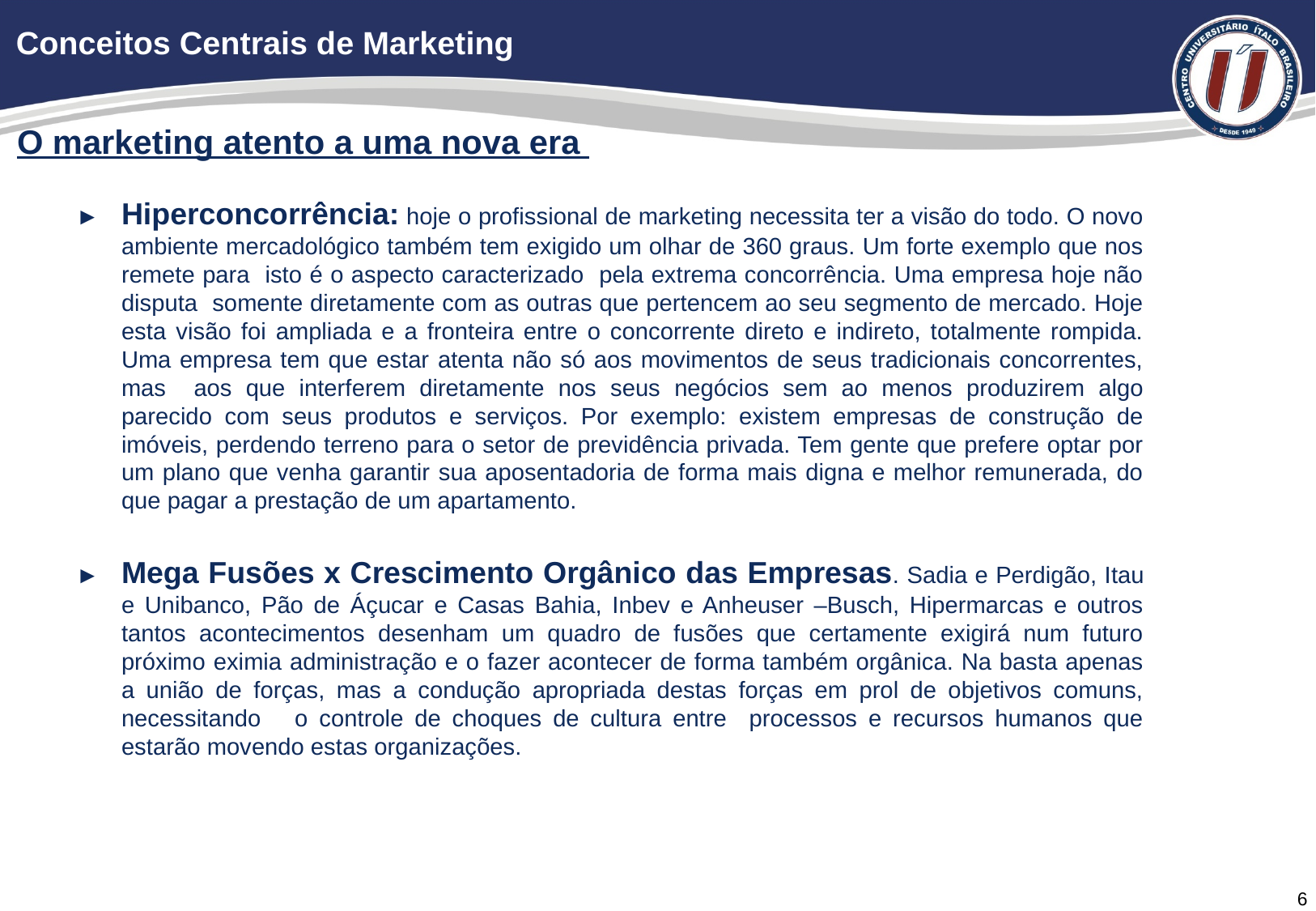

# Conceitos Centrais de Marketing
O marketing atento a uma nova era
►	Hiperconcorrência: hoje o profissional de marketing necessita ter a visão do todo. O novo ambiente mercadológico também tem exigido um olhar de 360 graus. Um forte exemplo que nos remete para  isto é o aspecto caracterizado  pela extrema concorrência. Uma empresa hoje não disputa  somente diretamente com as outras que pertencem ao seu segmento de mercado. Hoje esta visão foi ampliada e a fronteira entre o concorrente direto e indireto, totalmente rompida. Uma empresa tem que estar atenta não só aos movimentos de seus tradicionais concorrentes, mas  aos que interferem diretamente nos seus negócios sem ao menos produzirem algo parecido com seus produtos e serviços. Por exemplo: existem empresas de construção de imóveis, perdendo terreno para o setor de previdência privada. Tem gente que prefere optar por um plano que venha garantir sua aposentadoria de forma mais digna e melhor remunerada, do que pagar a prestação de um apartamento.

►	Mega Fusões x Crescimento Orgânico das Empresas. Sadia e Perdigão, Itau e Unibanco, Pão de Áçucar e Casas Bahia, Inbev e Anheuser –Busch, Hipermarcas e outros tantos acontecimentos desenham um quadro de fusões que certamente exigirá num futuro próximo eximia administração e o fazer acontecer de forma também orgânica. Na basta apenas a união de forças, mas a condução apropriada destas forças em prol de objetivos comuns, necessitando   o controle de choques de cultura entre  processos e recursos humanos que estarão movendo estas organizações.

6